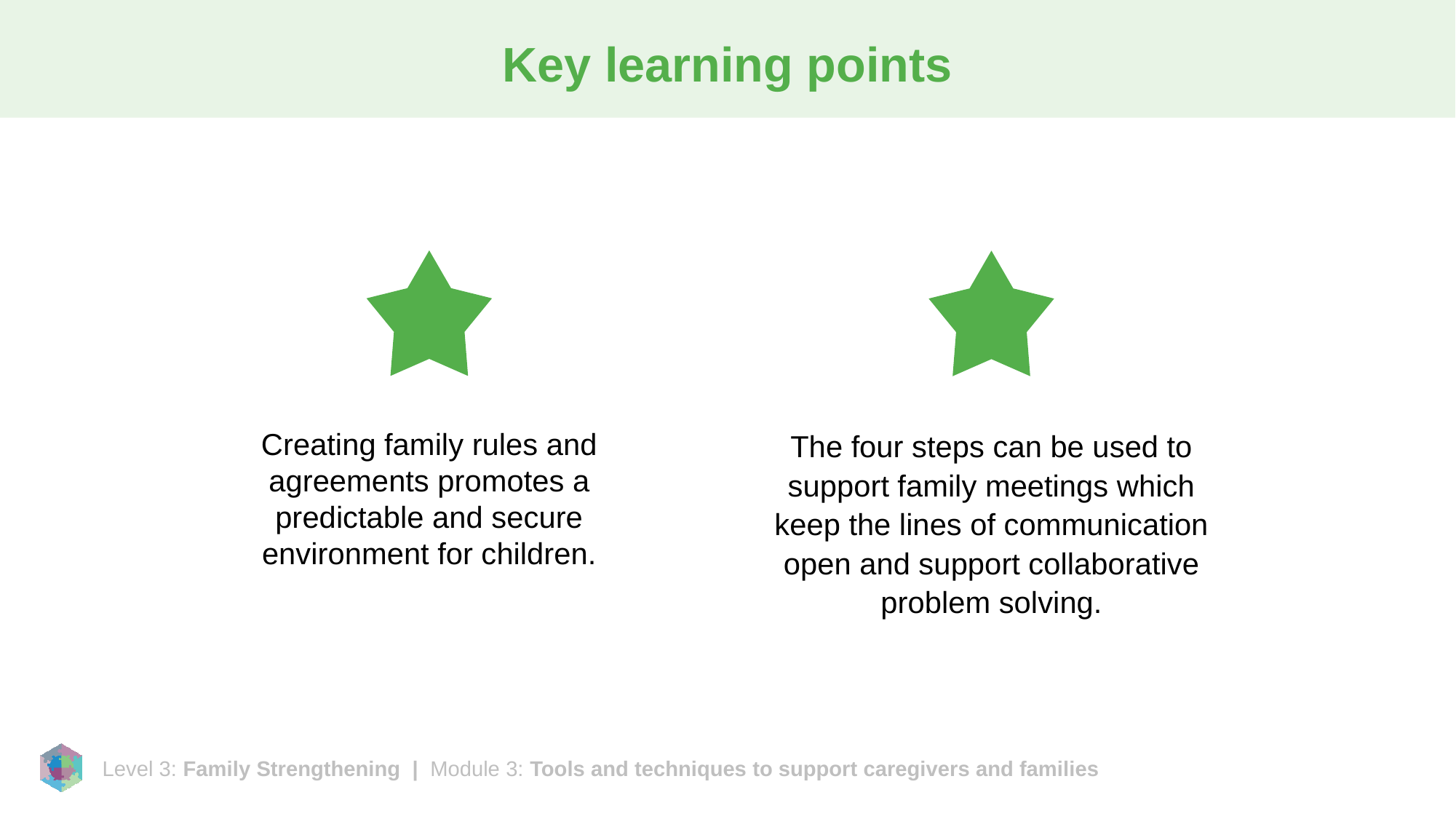

# Key learning points

Creating family rules and agreements promotes a predictable and secure environment for children.
The four steps can be used to support family meetings which keep the lines of communication open and support collaborative problem solving.